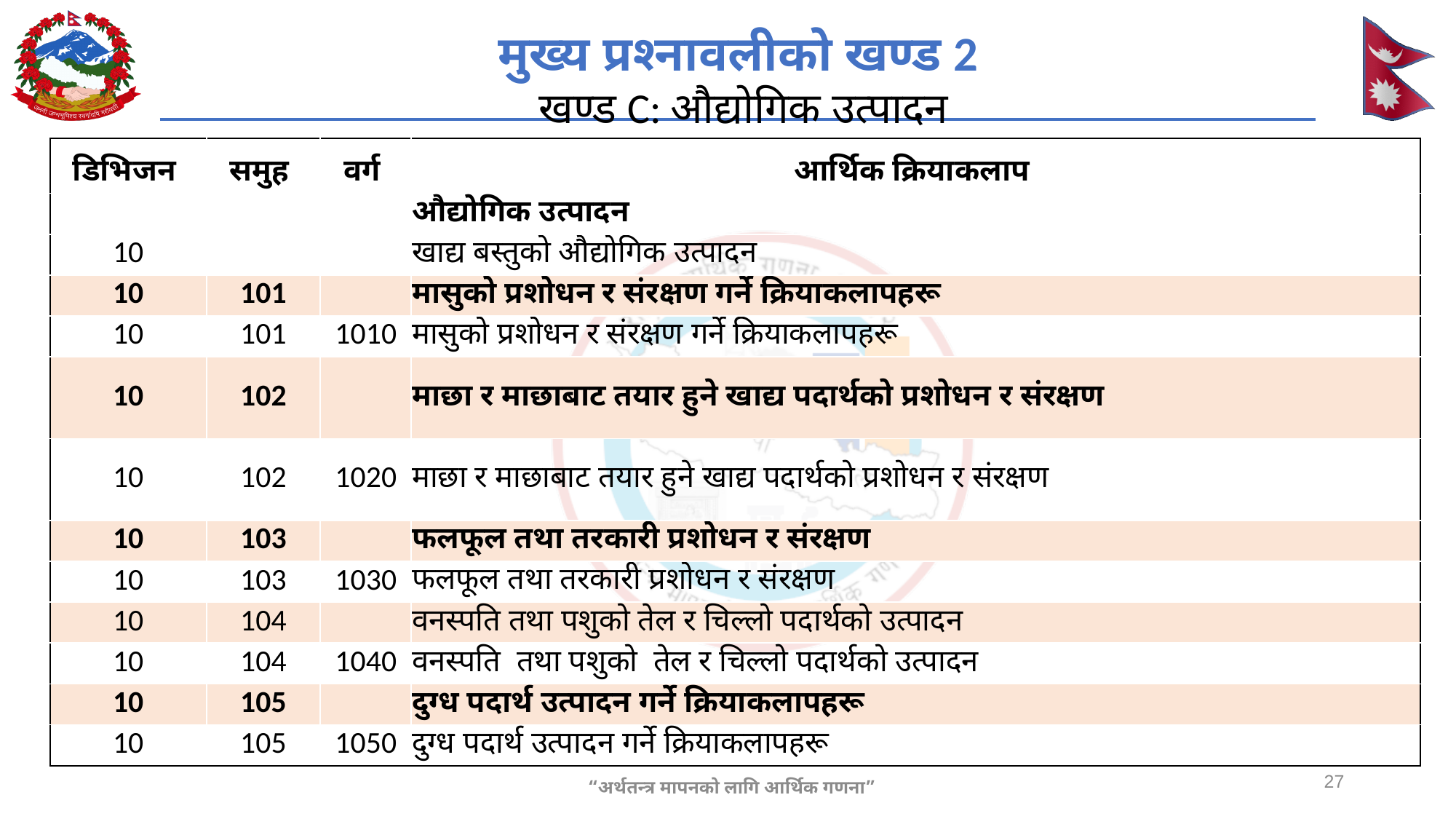

मुख्य प्रश्नावलीको खण्ड 2
खण्ड C: औद्योगिक उत्पादन
| डिभिजन | समुह | वर्ग | आर्थिक क्रियाकलाप |
| --- | --- | --- | --- |
|  |  |  | औद्योगिक उत्पादन |
| 10 |  |  | खाद्य बस्तुको औद्योगिक उत्पादन |
| 10 | 101 |  | मासुको प्रशोधन र संरक्षण गर्ने क्रियाकलापहरू |
| 10 | 101 | 1010 | मासुको प्रशोधन र संरक्षण गर्ने क्रियाकलापहरू |
| 10 | 102 |  | माछा र माछाबाट तयार हुने खाद्य पदार्थको प्रशोधन र संरक्षण |
| 10 | 102 | 1020 | माछा र माछाबाट तयार हुने खाद्य पदार्थको प्रशोधन र संरक्षण |
| 10 | 103 |  | फलफूल तथा तरकारी प्रशोधन र संरक्षण |
| 10 | 103 | 1030 | फलफूल तथा तरकारी प्रशोधन र संरक्षण |
| 10 | 104 |  | वनस्पति तथा पशुको तेल र चिल्लो पदार्थको उत्पादन |
| 10 | 104 | 1040 | वनस्पति तथा पशुको तेल र चिल्लो पदार्थको उत्पादन |
| 10 | 105 |  | दुग्ध पदार्थ उत्पादन गर्ने क्रियाकलापहरू |
| 10 | 105 | 1050 | दुग्ध पदार्थ उत्पादन गर्ने क्रियाकलापहरू |
27
“अर्थतन्त्र मापनको लागि आर्थिक गणना”